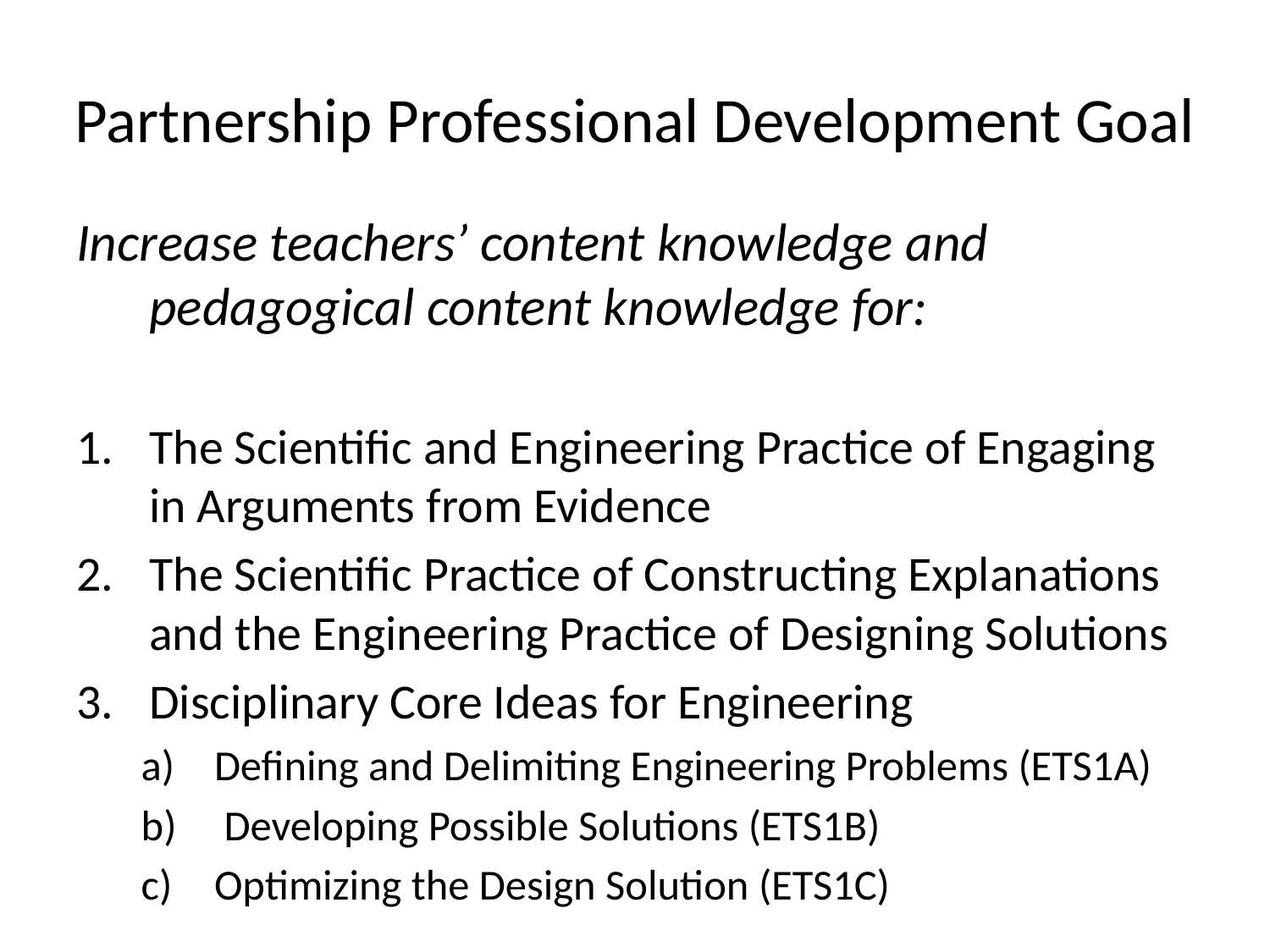

# Partnership Professional Development Goal
Increase teachers’ content knowledge and pedagogical content knowledge for:

The Scientific and Engineering Practice of Engaging in Arguments from Evidence
The Scientific Practice of Constructing Explanations and the Engineering Practice of Designing Solutions
Disciplinary Core Ideas for Engineering
Defining and Delimiting Engineering Problems (ETS1A)
 Developing Possible Solutions (ETS1B)
Optimizing the Design Solution (ETS1C)